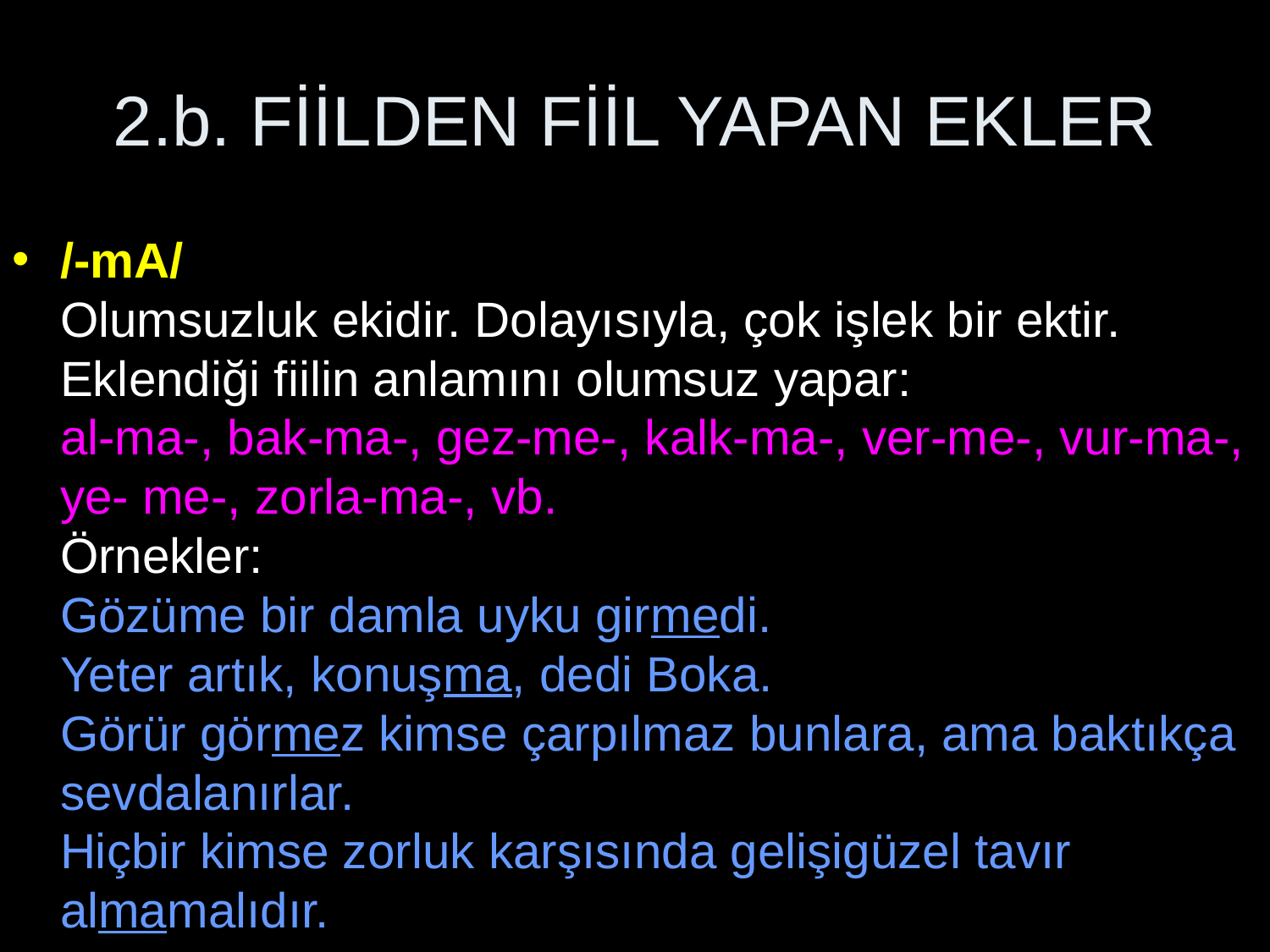

# 2.b. FİİLDEN FİİL YAPAN EKLER
/-mA/
Olumsuzluk ekidir. Dolayısıyla, çok işlek bir ektir. Eklendiği fiilin anlamını olumsuz yapar:
al-ma-, bak-ma-, gez-me-, kalk-ma-, ver-me-, vur-ma-, ye- me-, zorla-ma-, vb.
Örnekler:
Gözüme bir damla uyku girmedi.
Yeter artık, konuşma, dedi Boka.
Görür görmez kimse çarpılmaz bunlara, ama baktıkça sevdalanırlar.
Hiçbir kimse zorluk karşısında gelişigüzel tavır almamalıdır.